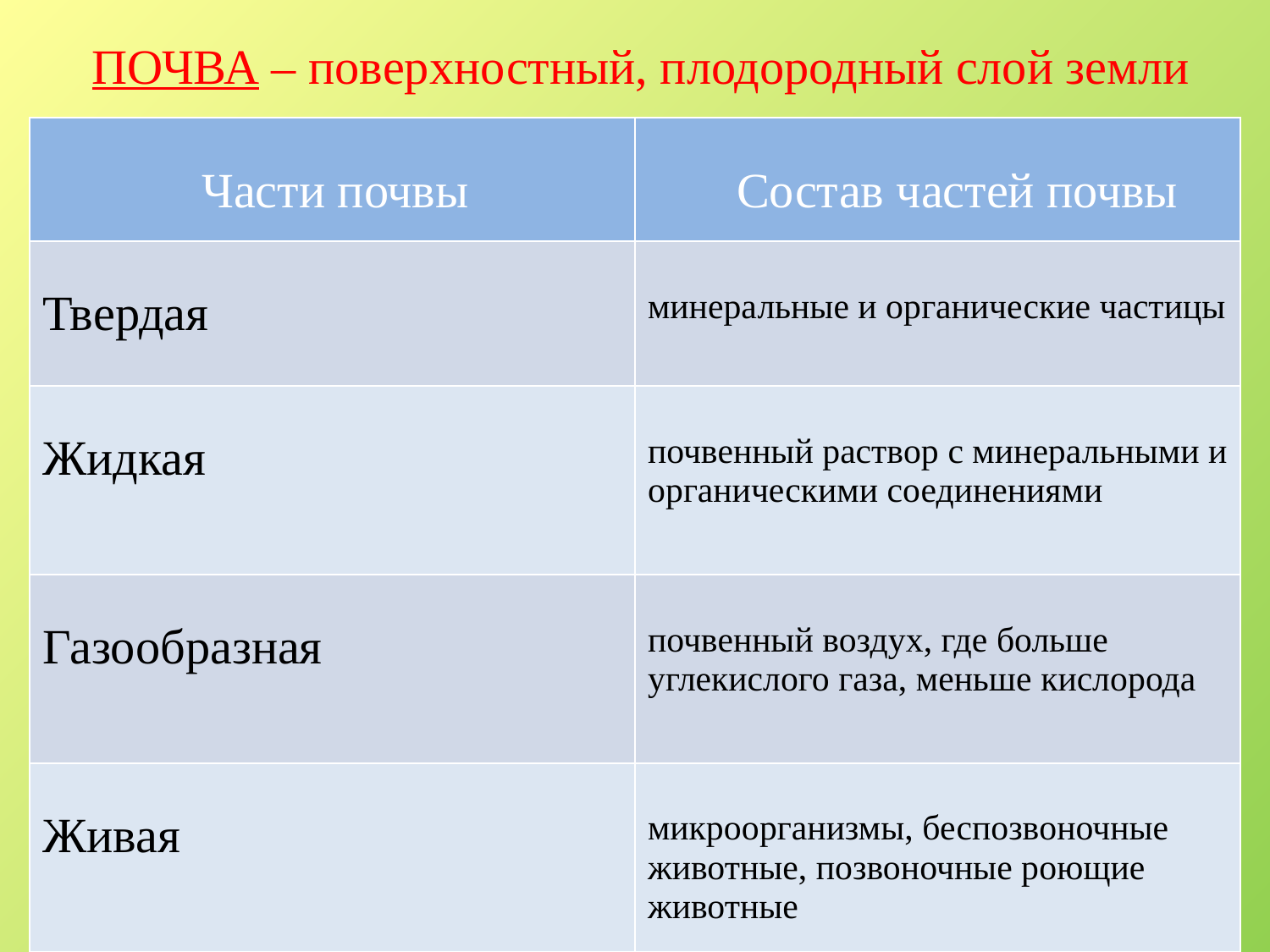

# ПОЧВА – поверхностный, плодородный слой земли
| Части почвы | Состав частей почвы |
| --- | --- |
| Твердая | минеральные и органические частицы |
| Жидкая | почвенный раствор с минеральными и органическими соединениями |
| Газообразная | почвенный воздух, где больше углекислого газа, меньше кислорода |
| Живая | микроорганизмы, беспозвоночные животные, позвоночные роющие животные |